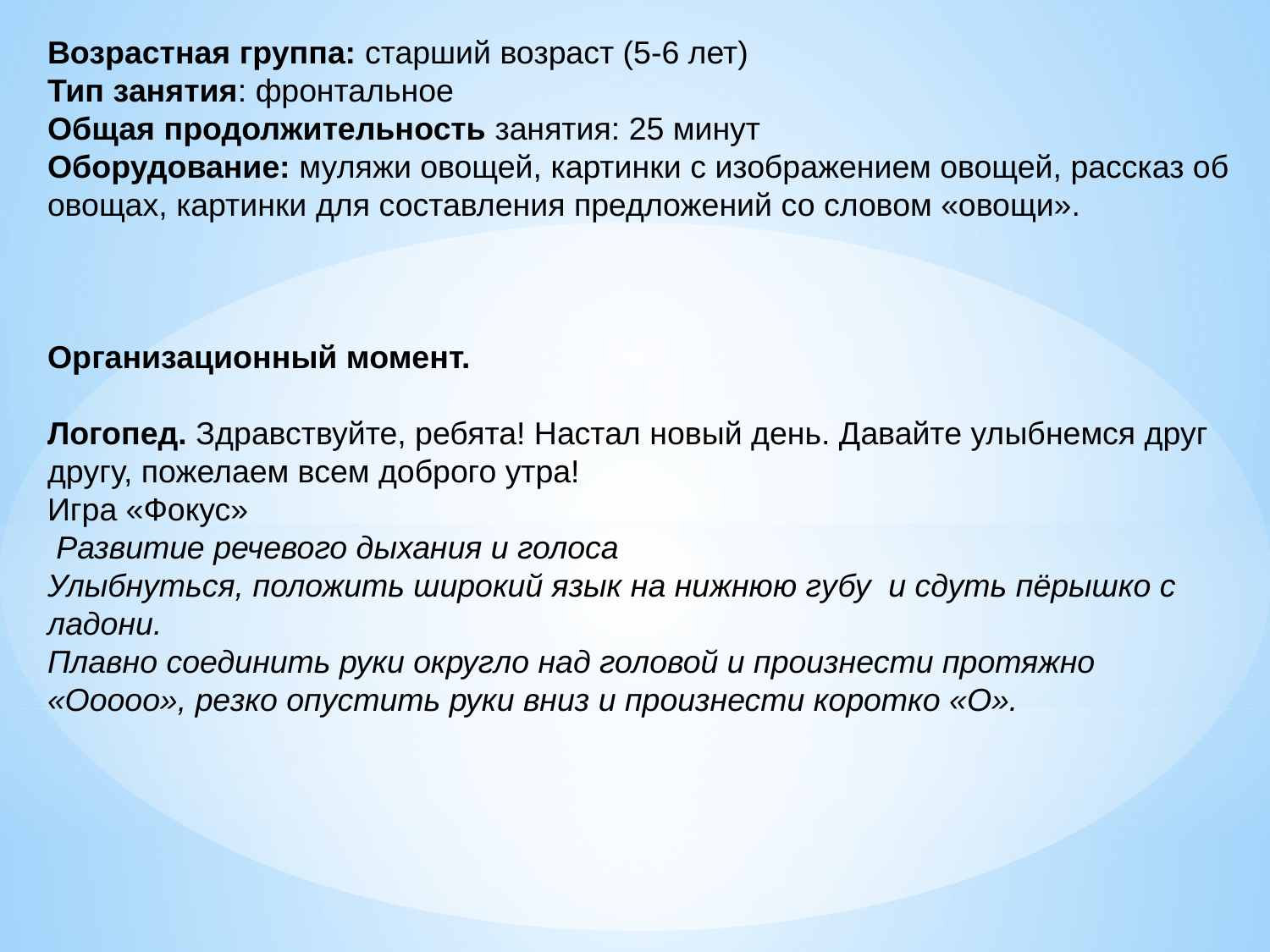

Возрастная группа: старший возраст (5-6 лет)
Тип занятия: фронтальное
Общая продолжительность занятия: 25 минут
Оборудование: муляжи овощей, картинки с изображением овощей, рассказ об овощах, картинки для составления предложений со словом «овощи».

Организационный момент.

Логопед. Здравствуйте, ребята! Настал новый день. Давайте улыбнемся друг другу, пожелаем всем доброго утра!
Игра «Фокус»
 Развитие речевого дыхания и голоса
Улыбнуться, положить широкий язык на нижнюю губу  и сдуть пёрышко с ладони.
Плавно соединить руки округло над головой и произнести протяжно «Ооооо», резко опустить руки вниз и произнести коротко «О».